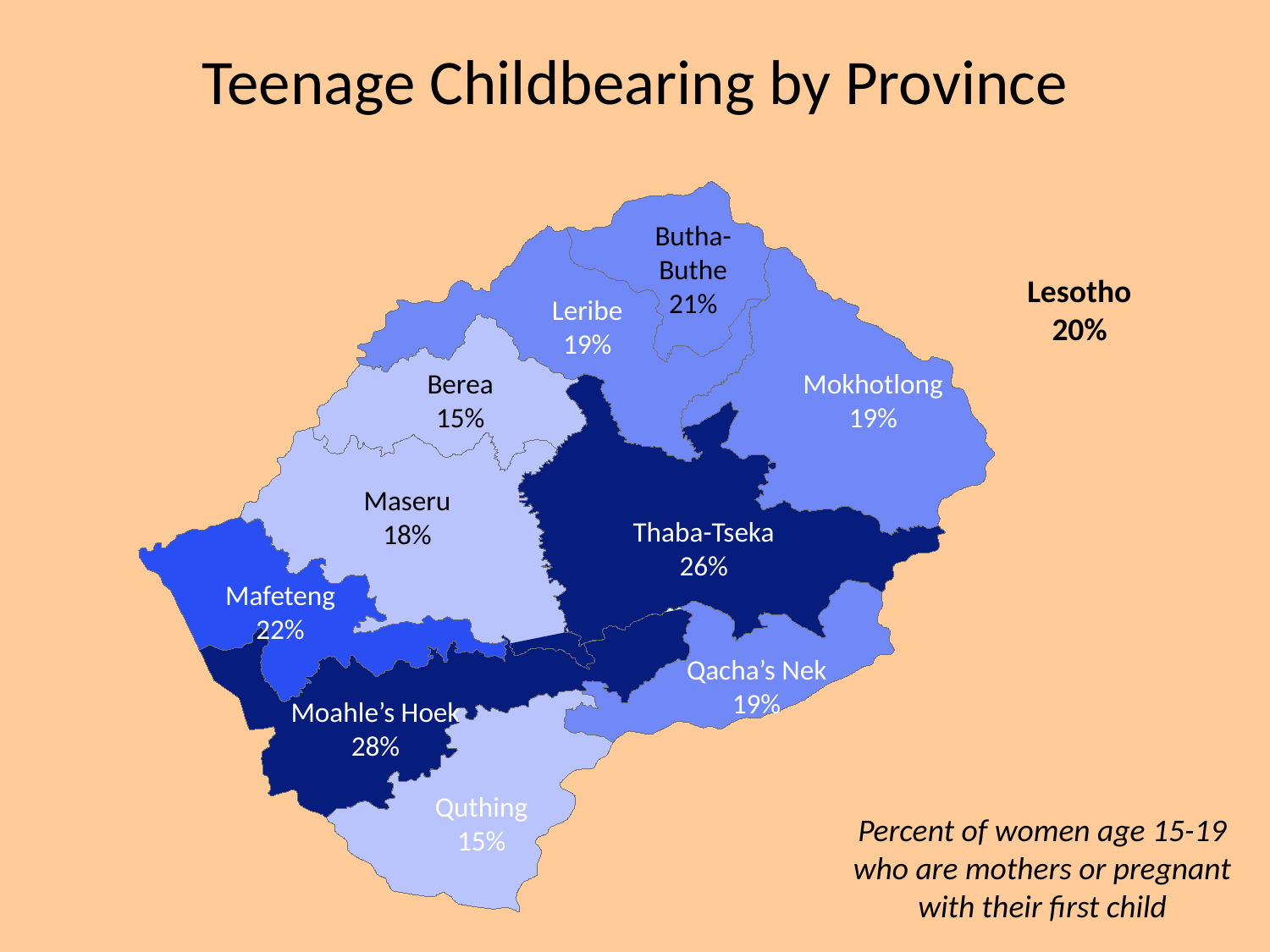

Teenage Childbearing by Province

Butha-Buthe
21%

Lesotho
20%
Leribe
19%

Berea
15%
Mokhotlong
19%

Maseru
18%
Thaba-Tseka
26%

Mafeteng
22%

Qacha’s Nek
19%
Moahle’s Hoek
28%

Quthing
15%
Percent of women age 15-19 who are mothers or pregnant with their first child